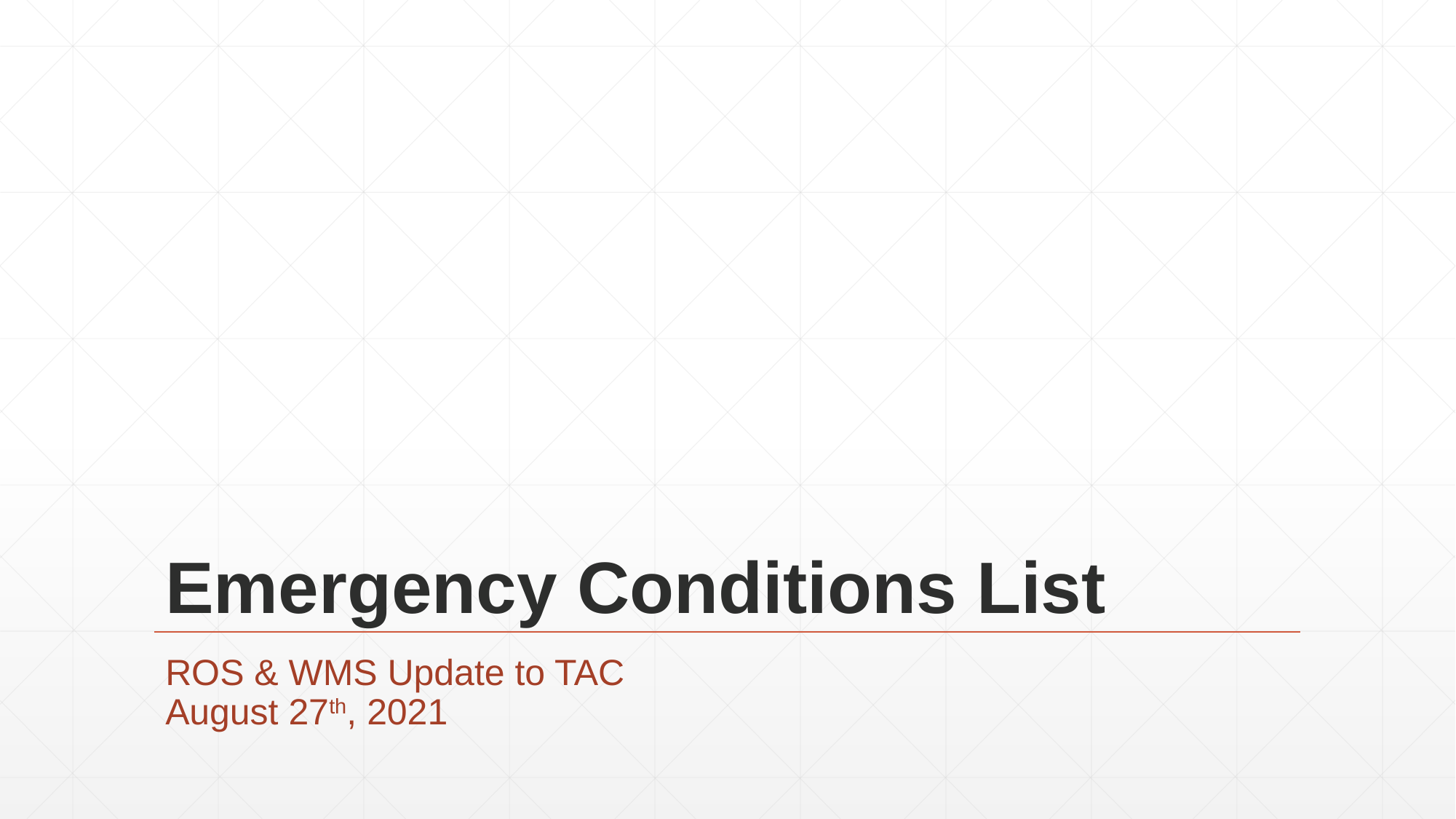

# Emergency Conditions List
ROS & WMS Update to TAC
August 27th, 2021